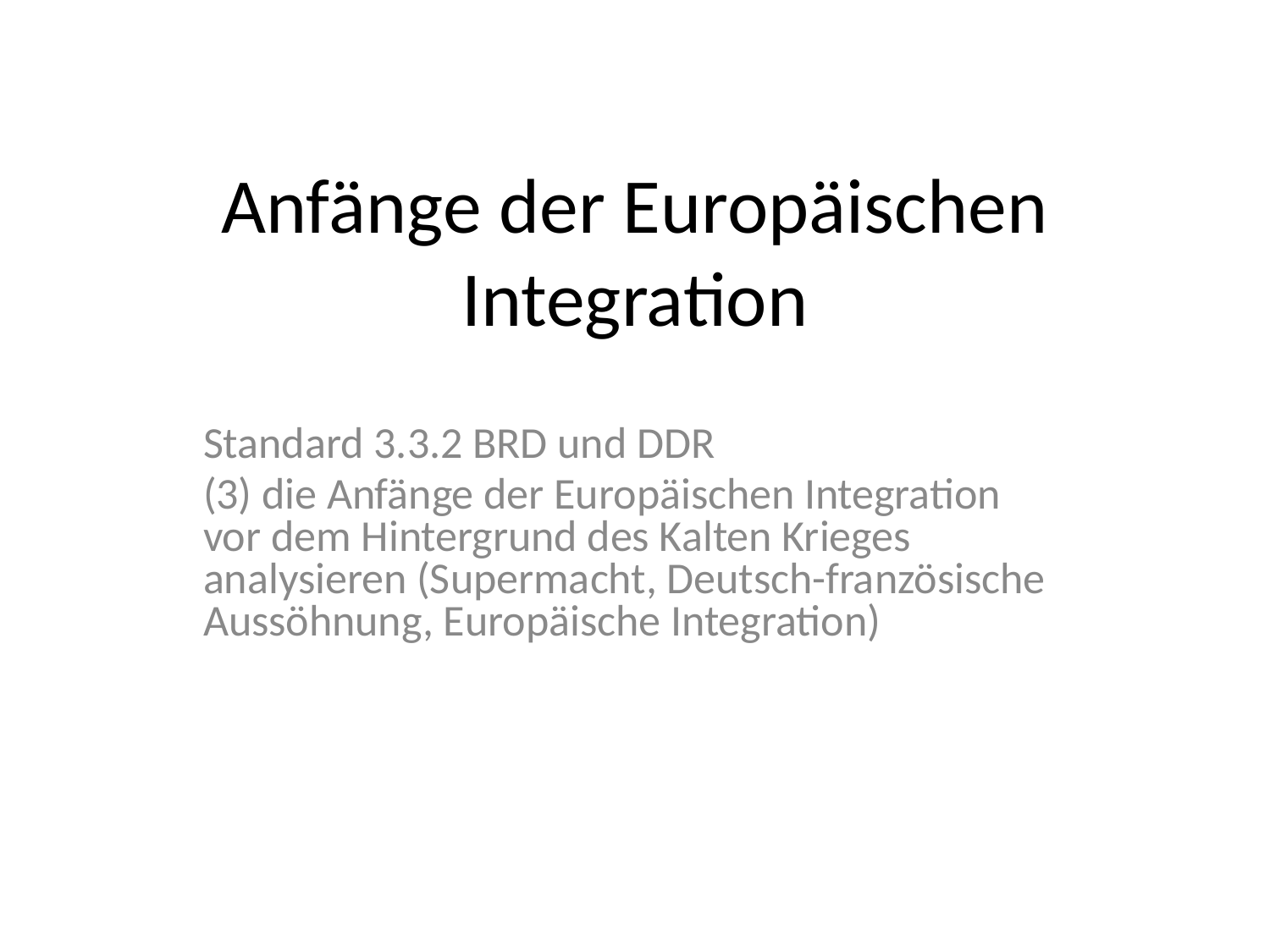

# Anfänge der Europäischen Integration
Standard 3.3.2 BRD und DDR
(3) die Anfänge der Europäischen Integration vor dem Hintergrund des Kalten Krieges analysieren (Supermacht, Deutsch-französische Aussöhnung, Europäische Integration)